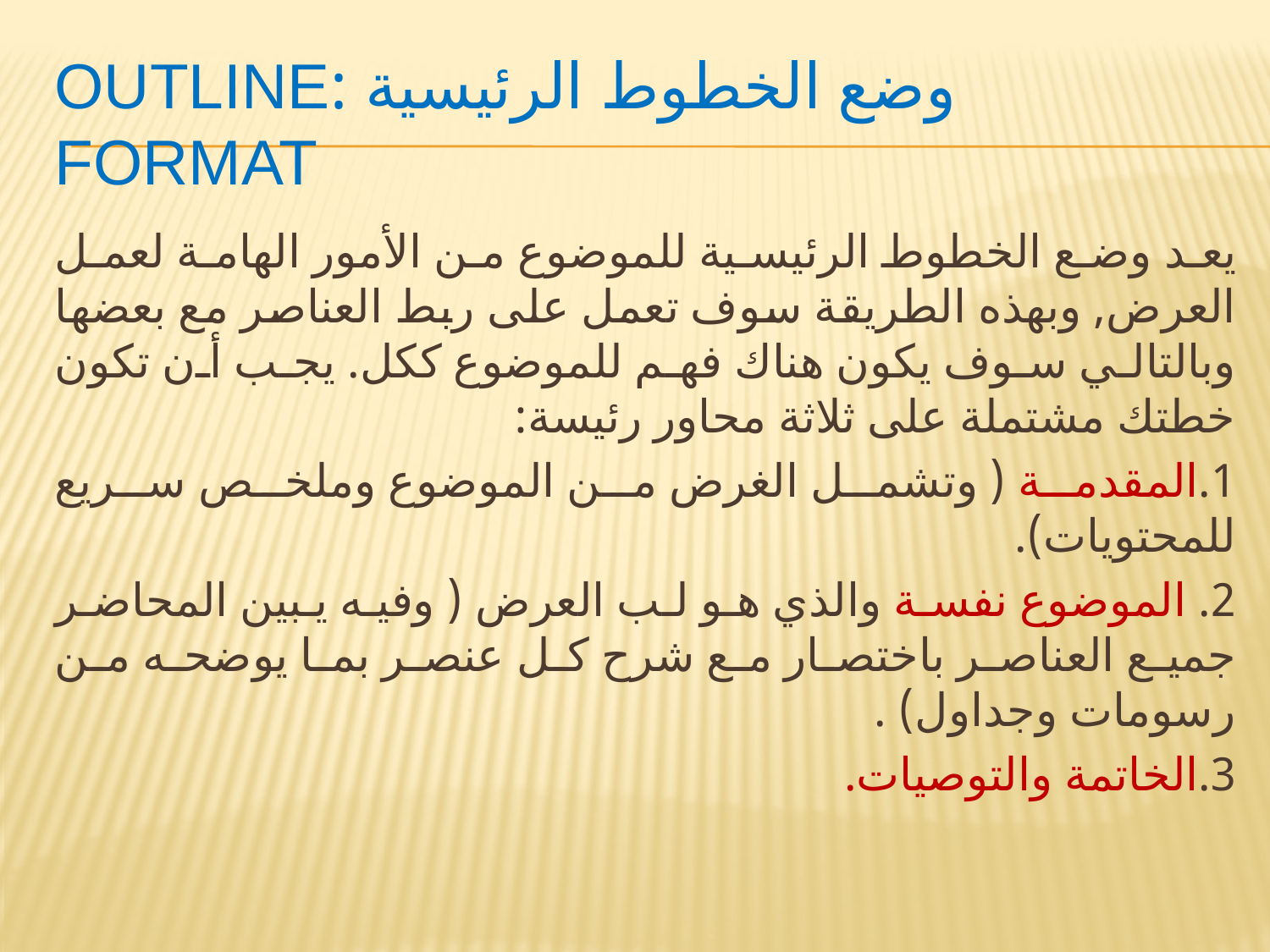

# وضع الخطوط الرئيسية :Outline format
يعد وضع الخطوط الرئيسية للموضوع من الأمور الهامة لعمل العرض, وبهذه الطريقة سوف تعمل على ربط العناصر مع بعضها وبالتالي سوف يكون هناك فهم للموضوع ككل. يجب أن تكون خطتك مشتملة على ثلاثة محاور رئيسة:
1.	المقدمة ( وتشمل الغرض من الموضوع وملخص سريع للمحتويات).
2.	 الموضوع نفسة والذي هو لب العرض ( وفيه يبين المحاضر جميع العناصر باختصار مع شرح كل عنصر بما يوضحه من رسومات وجداول) .
3.	الخاتمة والتوصيات.